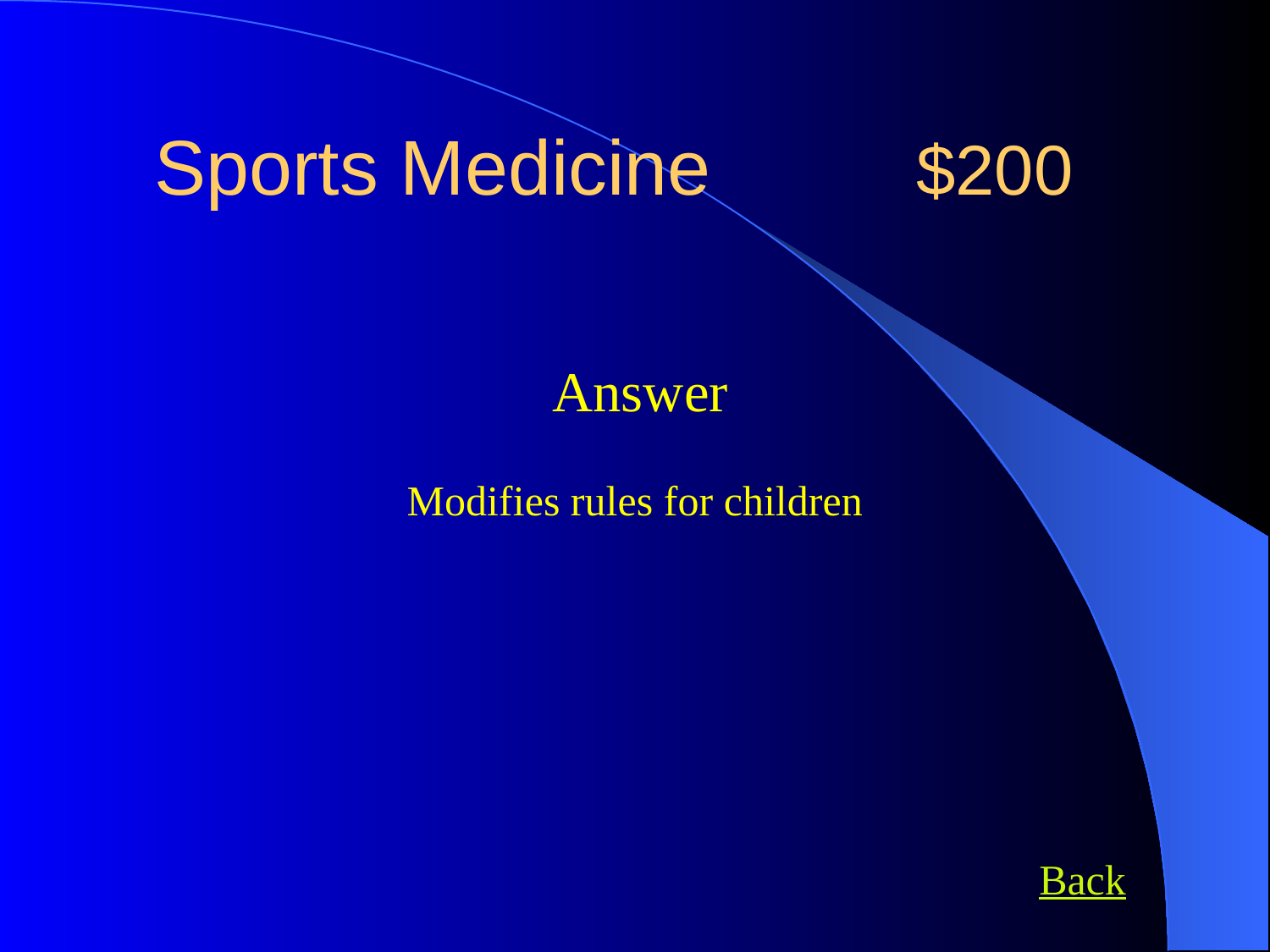

Sports Medicine 		$200
Answer

Modifies rules for children

Back